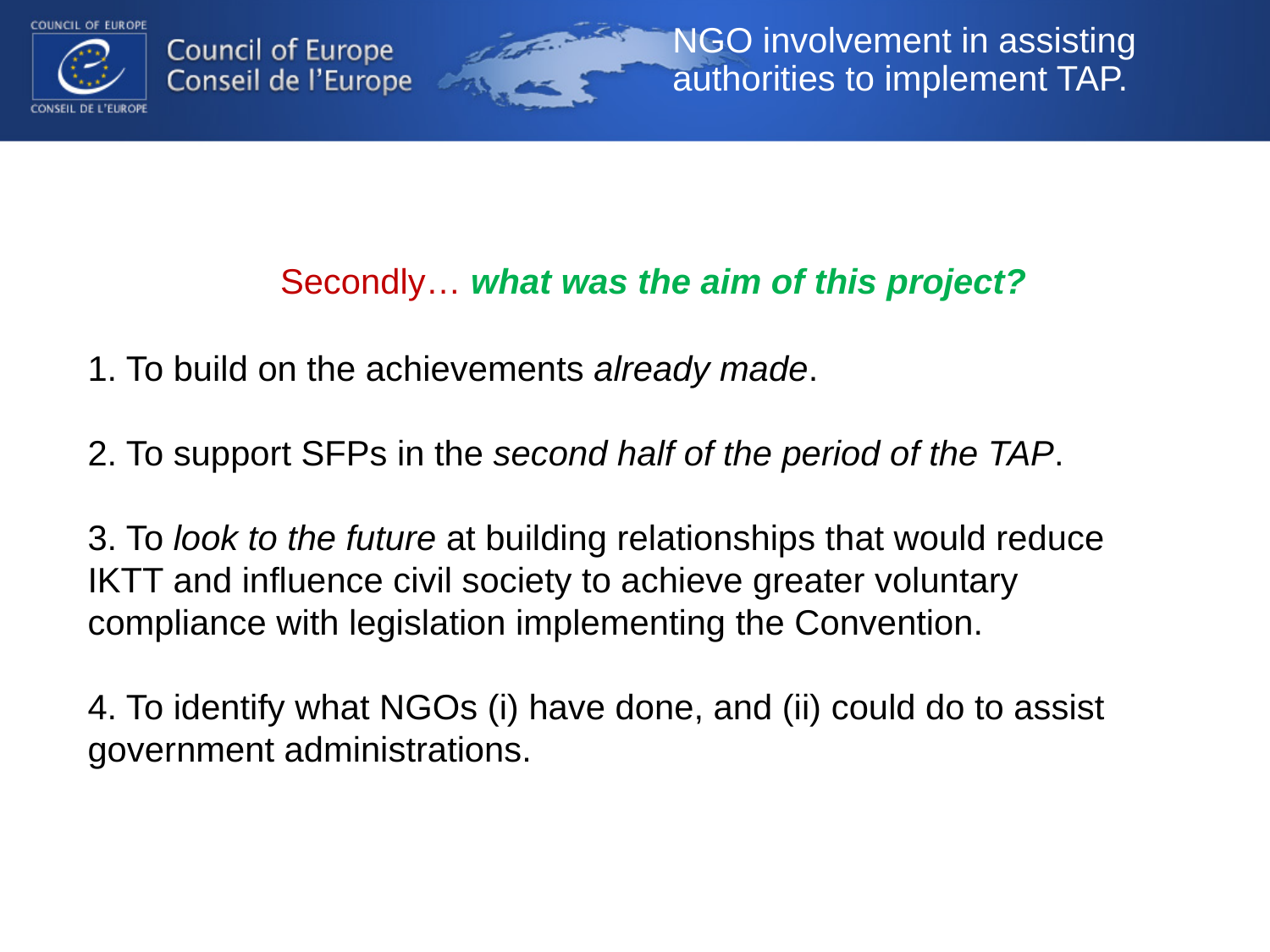

NGO involvement in assisting authorities to implement TAP.
# Secondly… what was the aim of this project? 1. To build on the achievements already made. 2. To support SFPs in the second half of the period of the TAP. 3. To look to the future at building relationships that would reduce IKTT and influence civil society to achieve greater voluntary compliance with legislation implementing the Convention. 4. To identify what NGOs (i) have done, and (ii) could do to assist government administrations.